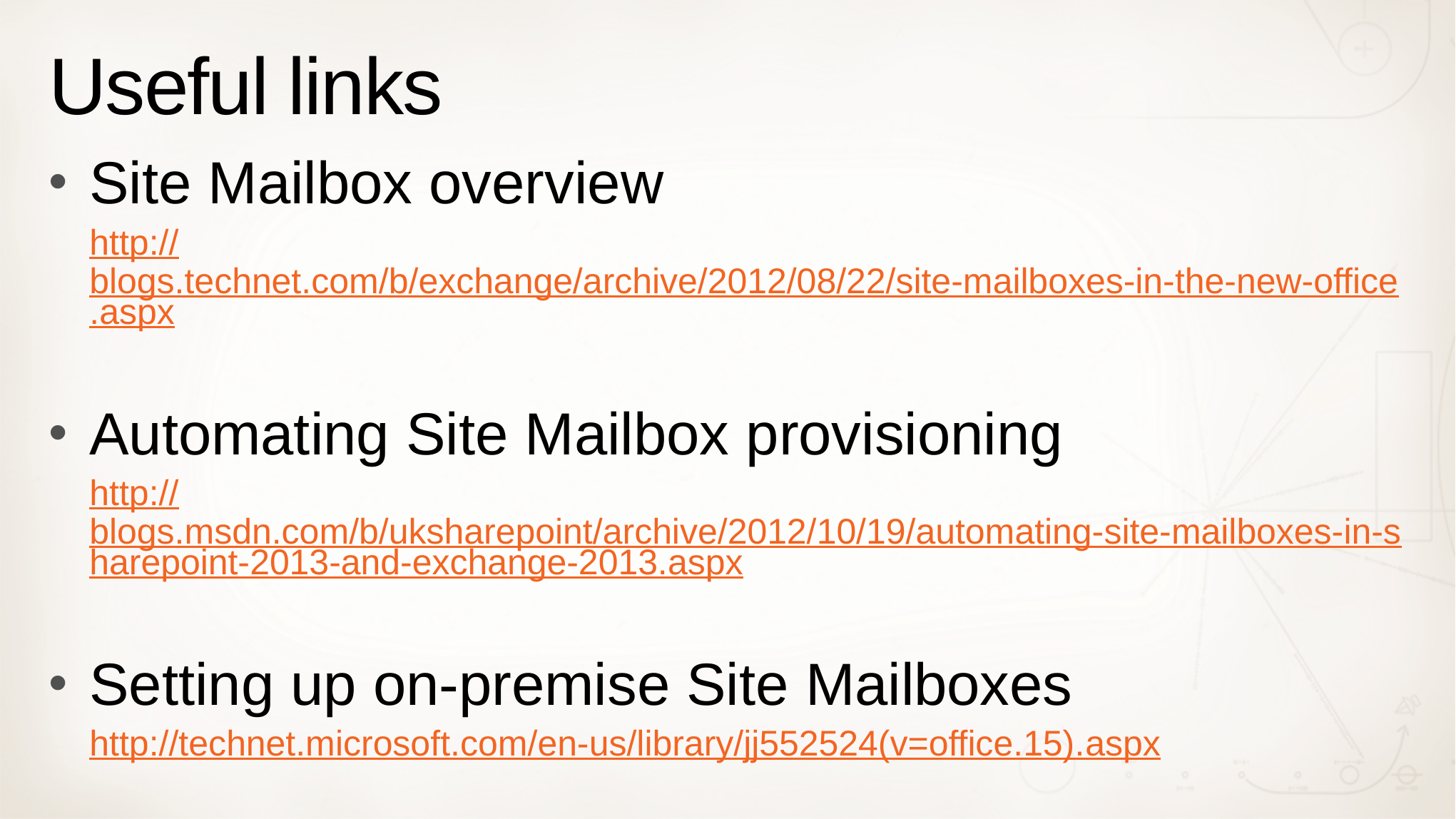

# Useful links
Site Mailbox overview
http://blogs.technet.com/b/exchange/archive/2012/08/22/site-mailboxes-in-the-new-office.aspx

Automating Site Mailbox provisioning
http://blogs.msdn.com/b/uksharepoint/archive/2012/10/19/automating-site-mailboxes-in-sharepoint-2013-and-exchange-2013.aspx

Setting up on-premise Site Mailboxes
http://technet.microsoft.com/en-us/library/jj552524(v=office.15).aspx